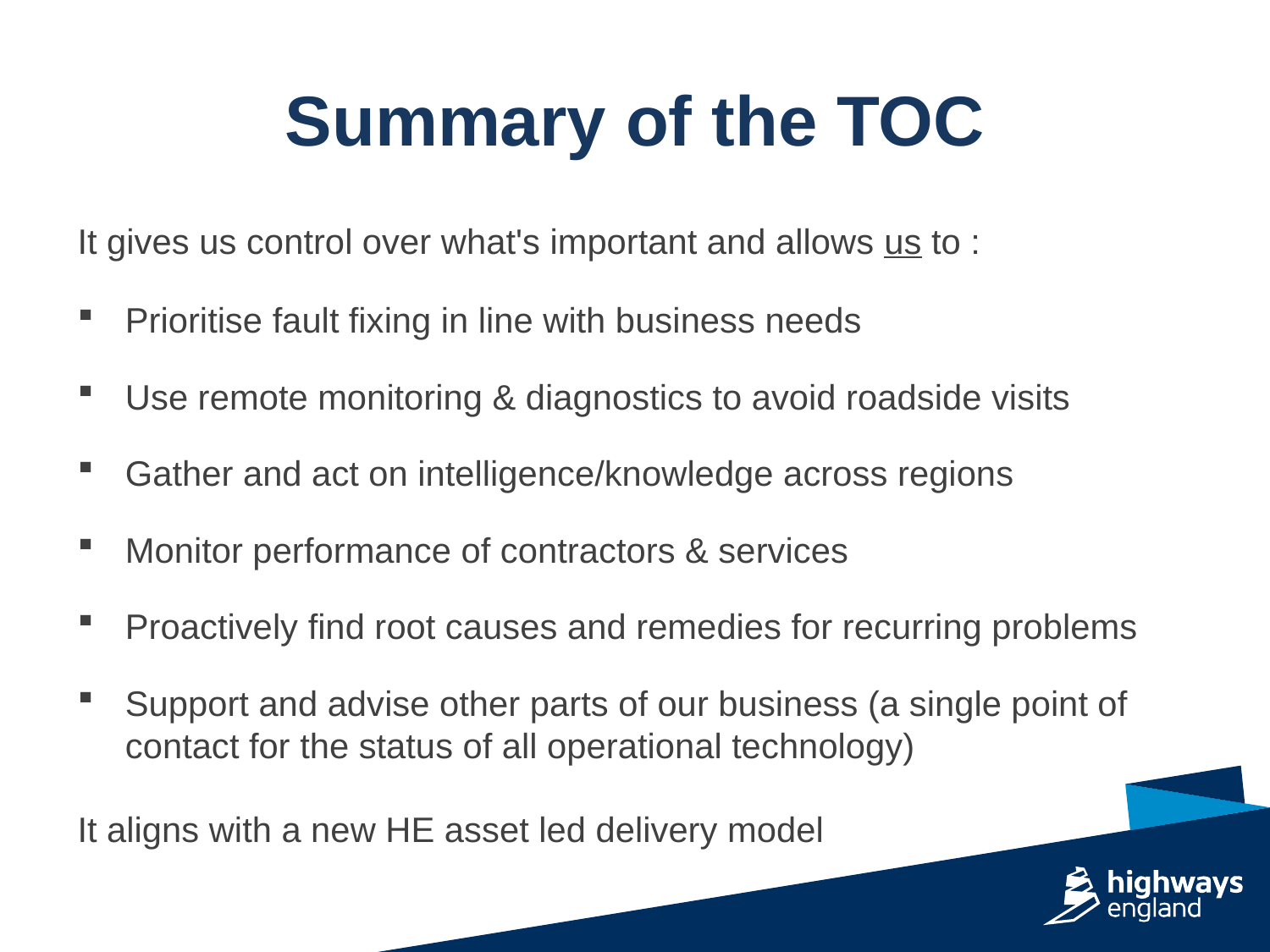

# Summary of the TOC

It gives us control over what's important and allows us to :

Prioritise fault fixing in line with business needs

Use remote monitoring & diagnostics to avoid roadside visits

Gather and act on intelligence/knowledge across regions

Monitor performance of contractors & services

Proactively find root causes and remedies for recurring problems

Support and advise other parts of our business (a single point of contact for the status of all operational technology)

It aligns with a new HE asset led delivery model